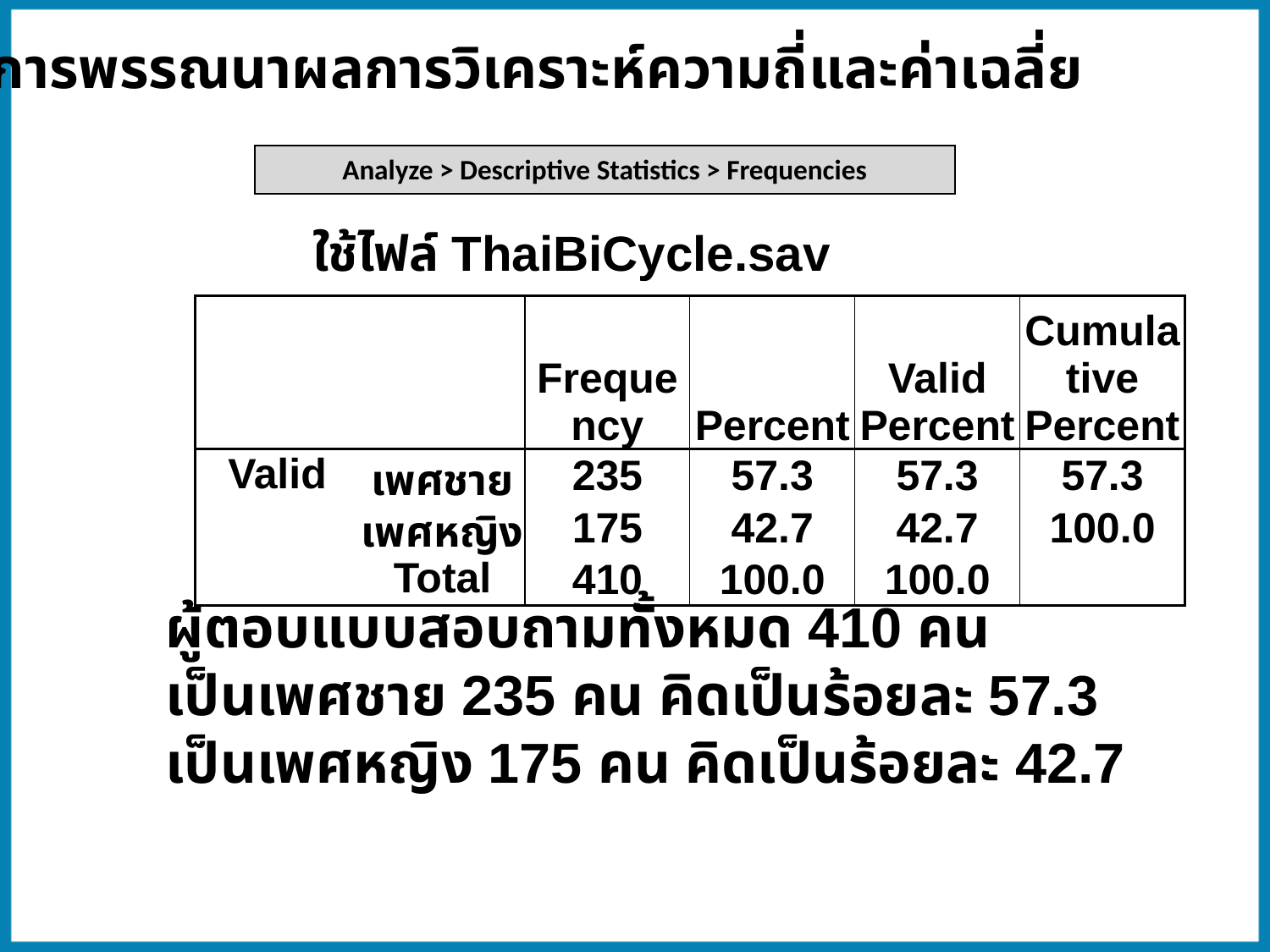

10.2.2 การพรรณนาผลการวิเคราะห์ความถี่และค่าเฉลี่ย
Analyze > Descriptive Statistics > Frequencies
ใช้ไฟล์ ThaiBiCycle.sav
|  |  | Frequency | Percent | Valid Percent | Cumulative Percent |
| --- | --- | --- | --- | --- | --- |
| Valid | เพศชาย | 235 | 57.3 | 57.3 | 57.3 |
|  | เพศหญิง | 175 | 42.7 | 42.7 | 100.0 |
|  | Total | 410 | 100.0 | 100.0 |  |
ผู้ตอบแบบสอบถามทั้งหมด 410 คน
เป็นเพศชาย 235 คน คิดเป็นร้อยละ 57.3
เป็นเพศหญิง 175 คน คิดเป็นร้อยละ 42.7